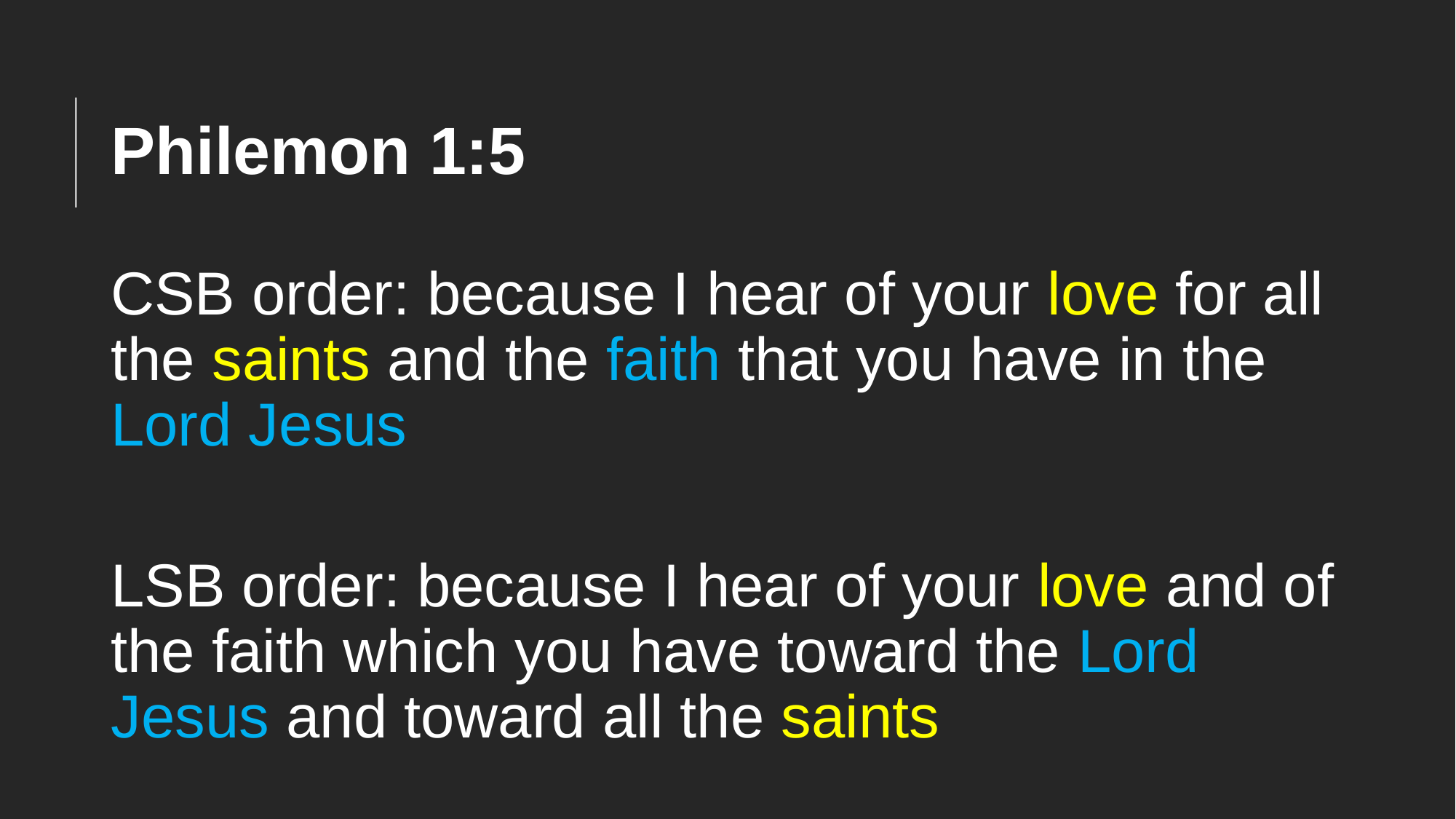

# Philemon 1:5
CSB order: because I hear of your love for all the saints and the faith that you have in the Lord Jesus

LSB order: because I hear of your love and of the faith which you have toward the Lord Jesus and toward all the saints